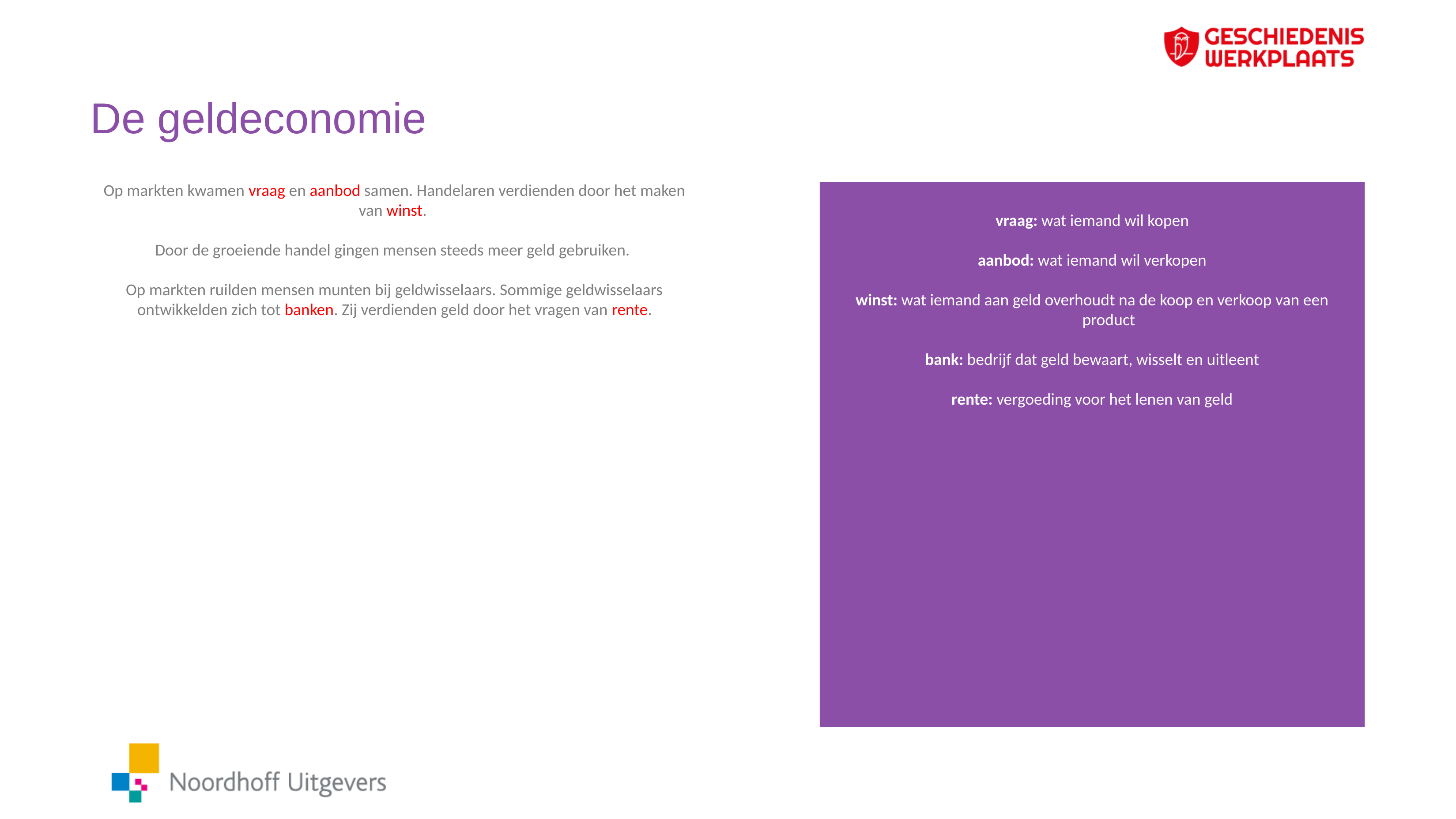

# De geldeconomie
Op markten kwamen vraag en aanbod samen. Handelaren verdienden door het maken van winst.

Door de groeiende handel gingen mensen steeds meer geld gebruiken.

Op markten ruilden mensen munten bij geldwisselaars. Sommige geldwisselaars ontwikkelden zich tot banken. Zij verdienden geld door het vragen van rente.
vraag: wat iemand wil kopen

aanbod: wat iemand wil verkopen

winst: wat iemand aan geld overhoudt na de koop en verkoop van een product

bank: bedrijf dat geld bewaart, wisselt en uitleent

rente: vergoeding voor het lenen van geld